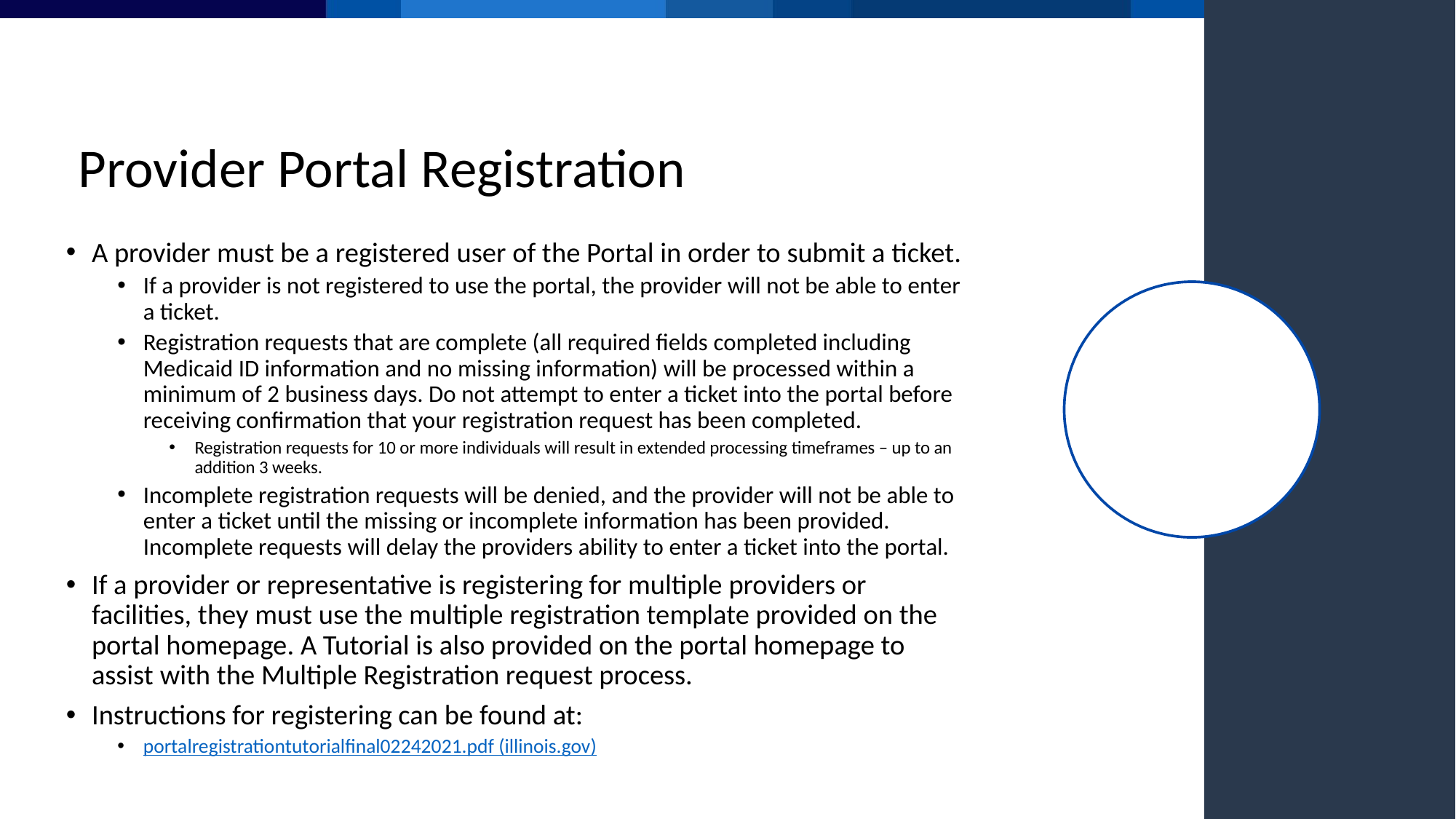

# Provider Portal Registration
A provider must be a registered user of the Portal in order to submit a ticket.
If a provider is not registered to use the portal, the provider will not be able to enter a ticket.
Registration requests that are complete (all required fields completed including Medicaid ID information and no missing information) will be processed within a minimum of 2 business days. Do not attempt to enter a ticket into the portal before receiving confirmation that your registration request has been completed.
Registration requests for 10 or more individuals will result in extended processing timeframes – up to an addition 3 weeks.
Incomplete registration requests will be denied, and the provider will not be able to enter a ticket until the missing or incomplete information has been provided. Incomplete requests will delay the providers ability to enter a ticket into the portal.
If a provider or representative is registering for multiple providers or facilities, they must use the multiple registration template provided on the portal homepage. A Tutorial is also provided on the portal homepage to assist with the Multiple Registration request process.
Instructions for registering can be found at:
portalregistrationtutorialfinal02242021.pdf (illinois.gov)